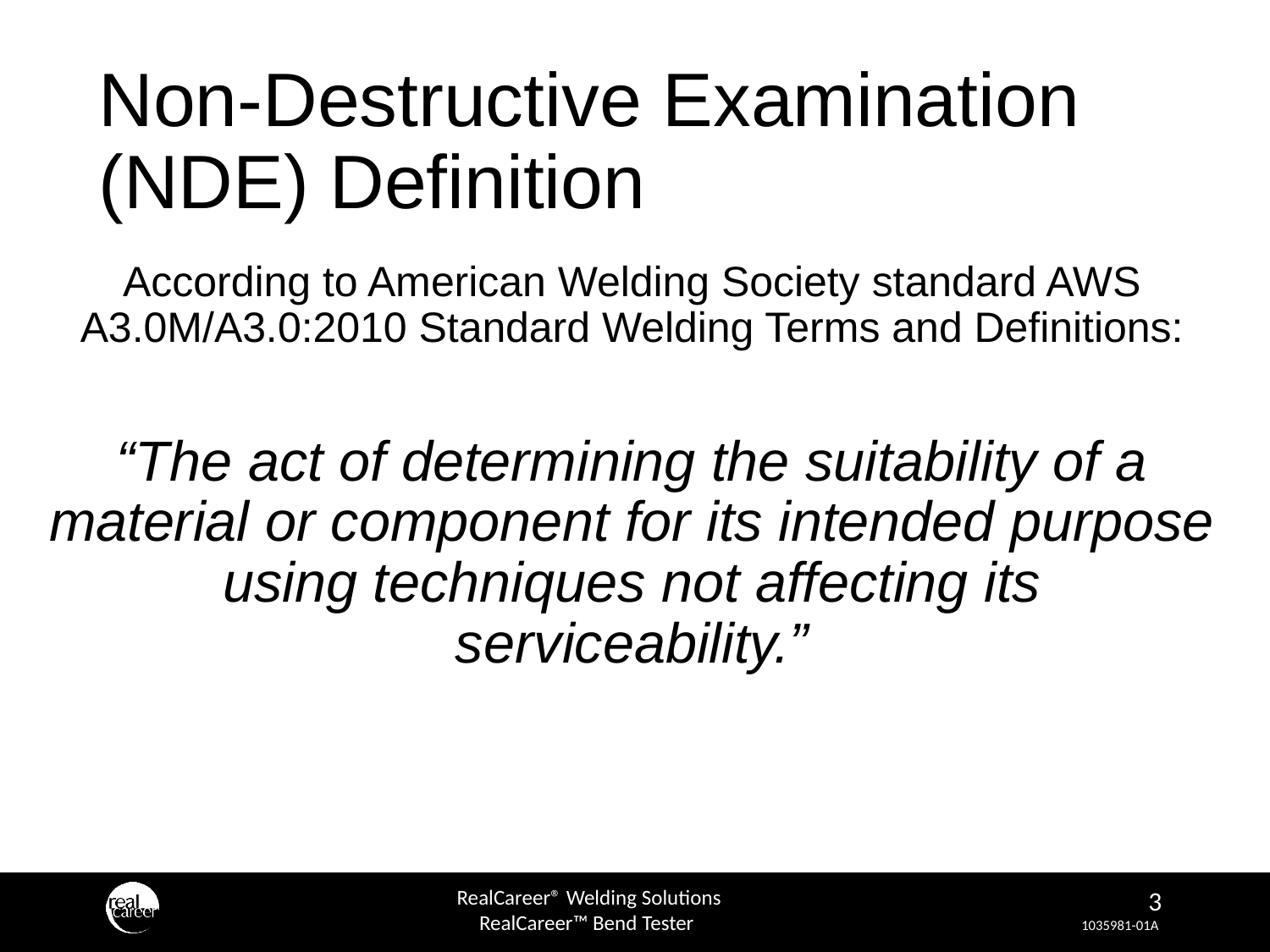

# Non-Destructive Examination (NDE) Definition
According to American Welding Society standard AWS A3.0M/A3.0:2010 Standard Welding Terms and Definitions:

“The act of determining the suitability of a material or component for its intended purpose using techniques not affecting its serviceability.”